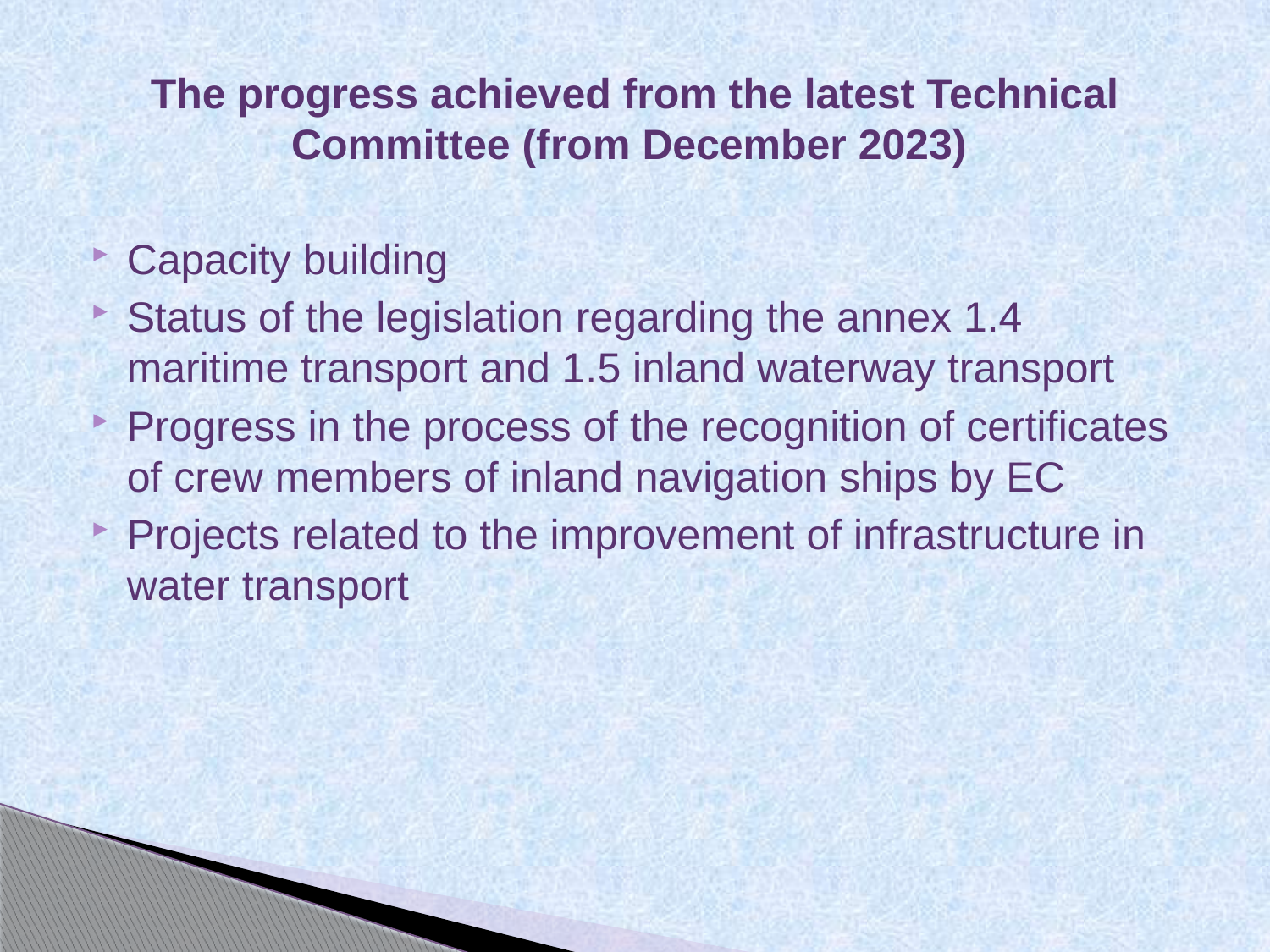

# The progress achieved from the latest Technical Committee (from December 2023)
Capacity building
Status of the legislation regarding the annex 1.4 maritime transport and 1.5 inland waterway transport
Progress in the process of the recognition of certificates of crew members of inland navigation ships by EC
Projects related to the improvement of infrastructure in water transport